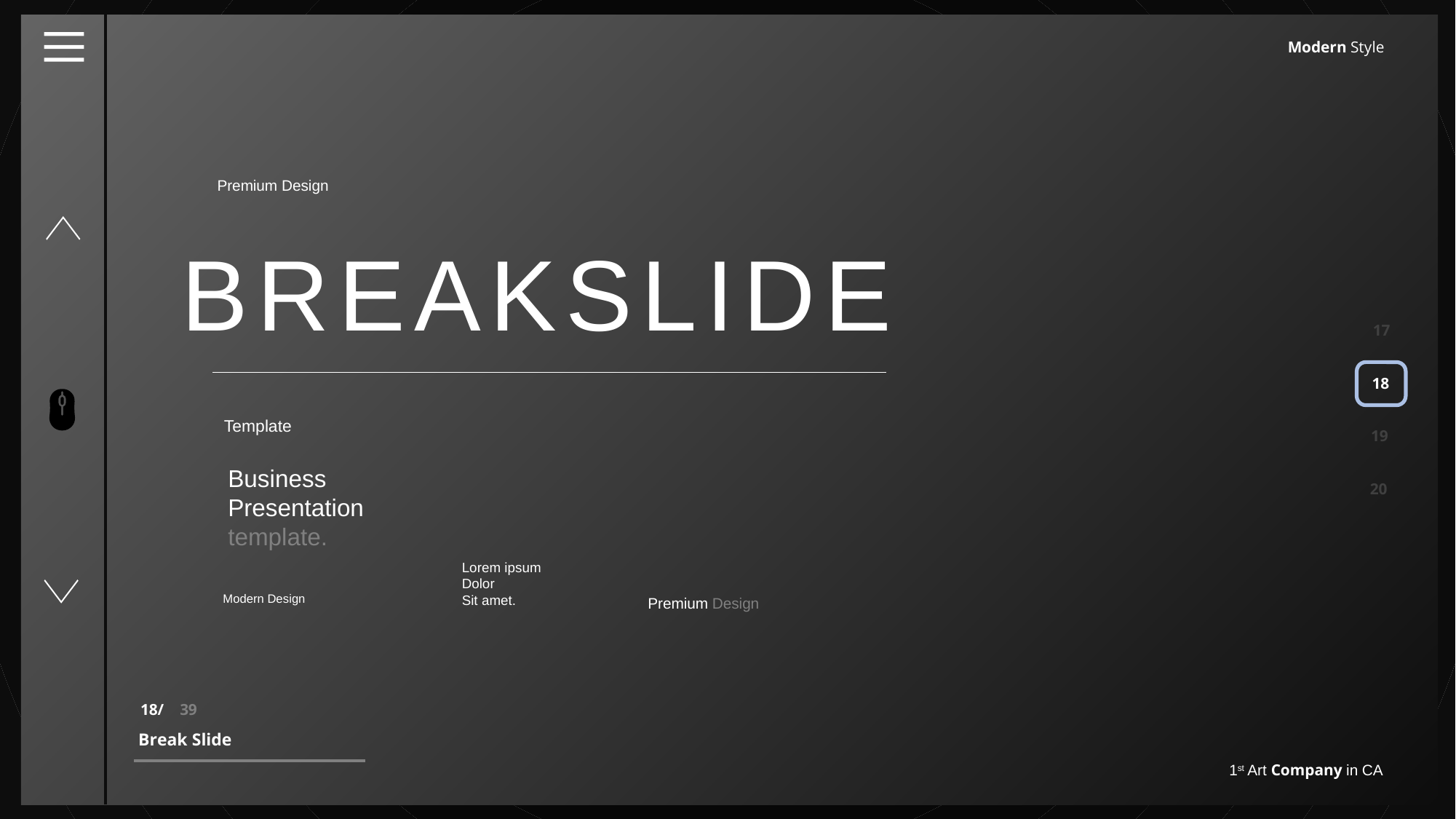

Modern Style

Premium Design

BREAKSLIDE
17

18

Template
19
Business
Presentation
template.
20
Lorem ipsum
Dolor
Sit amet.

Modern Design
Premium Design
18/    39
Break Slide
1st Art Company in CA